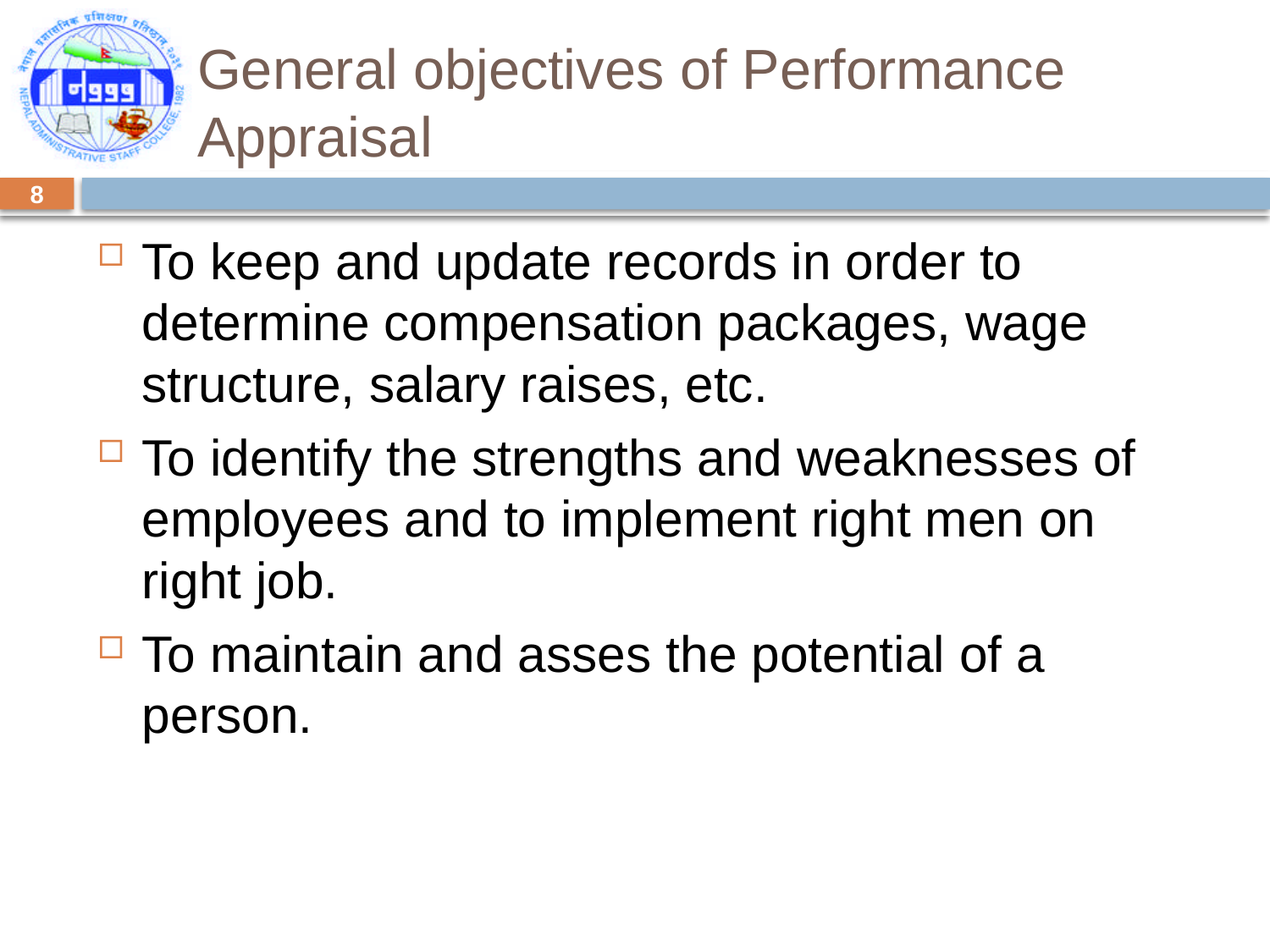

# General objectives of Performance Appraisal
8
To keep and update records in order to determine compensation packages, wage structure, salary raises, etc.
To identify the strengths and weaknesses of employees and to implement right men on right job.
To maintain and asses the potential of a person.